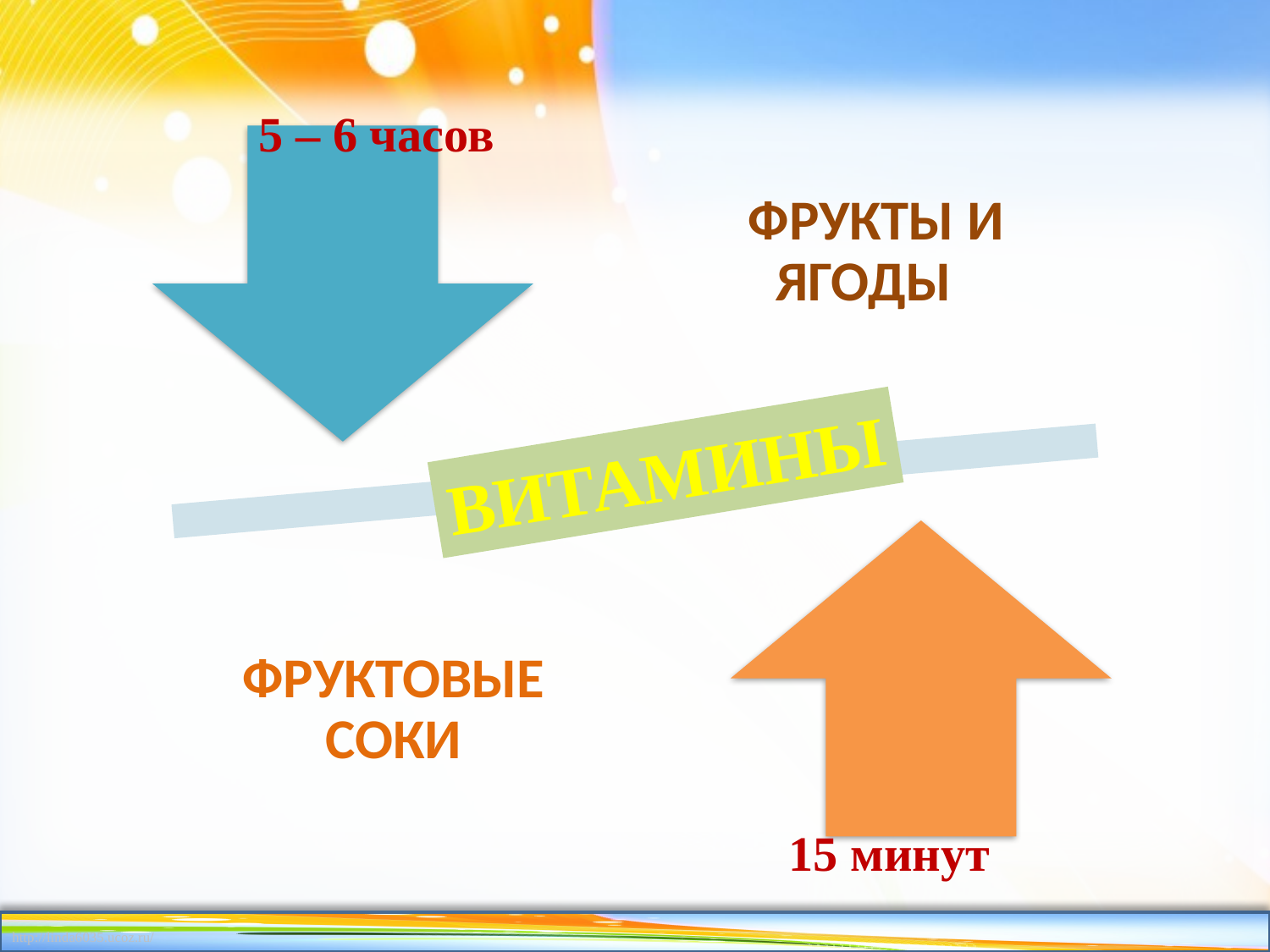

ФРУКТЫ И ЯГОДЫ
ФРУКТОВЫЕ СОКИ
5 – 6 часов
ВИТАМИНЫ
15 минут